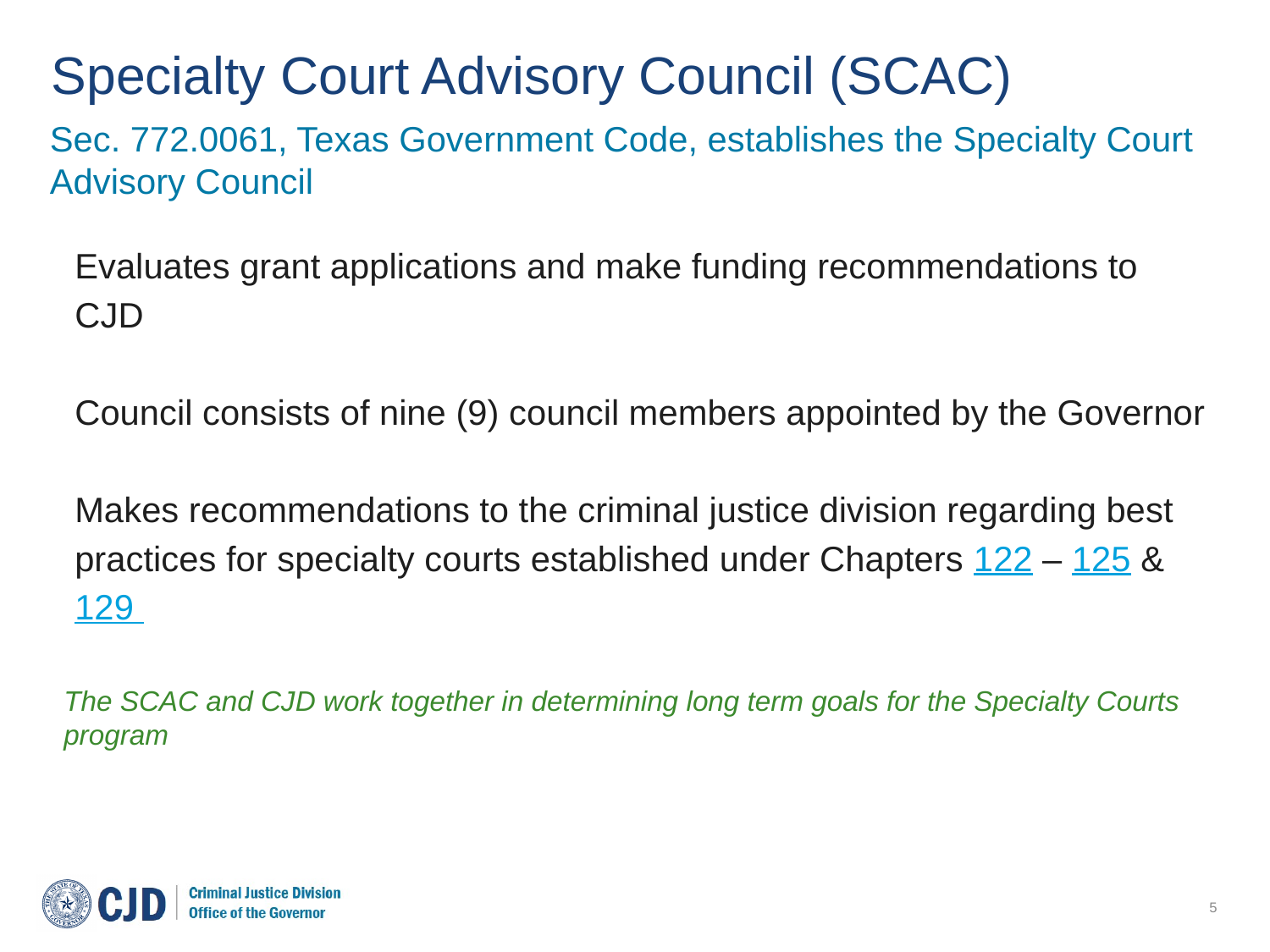

# Specialty Court Advisory Council (SCAC)
Sec. 772.0061, Texas Government Code, establishes the Specialty Court Advisory Council
Evaluates grant applications and make funding recommendations to CJD

Council consists of nine (9) council members appointed by the Governor

Makes recommendations to the criminal justice division regarding best practices for specialty courts established under Chapters 122 – 125 & 129

The SCAC and CJD work together in determining long term goals for the Specialty Courts program
5